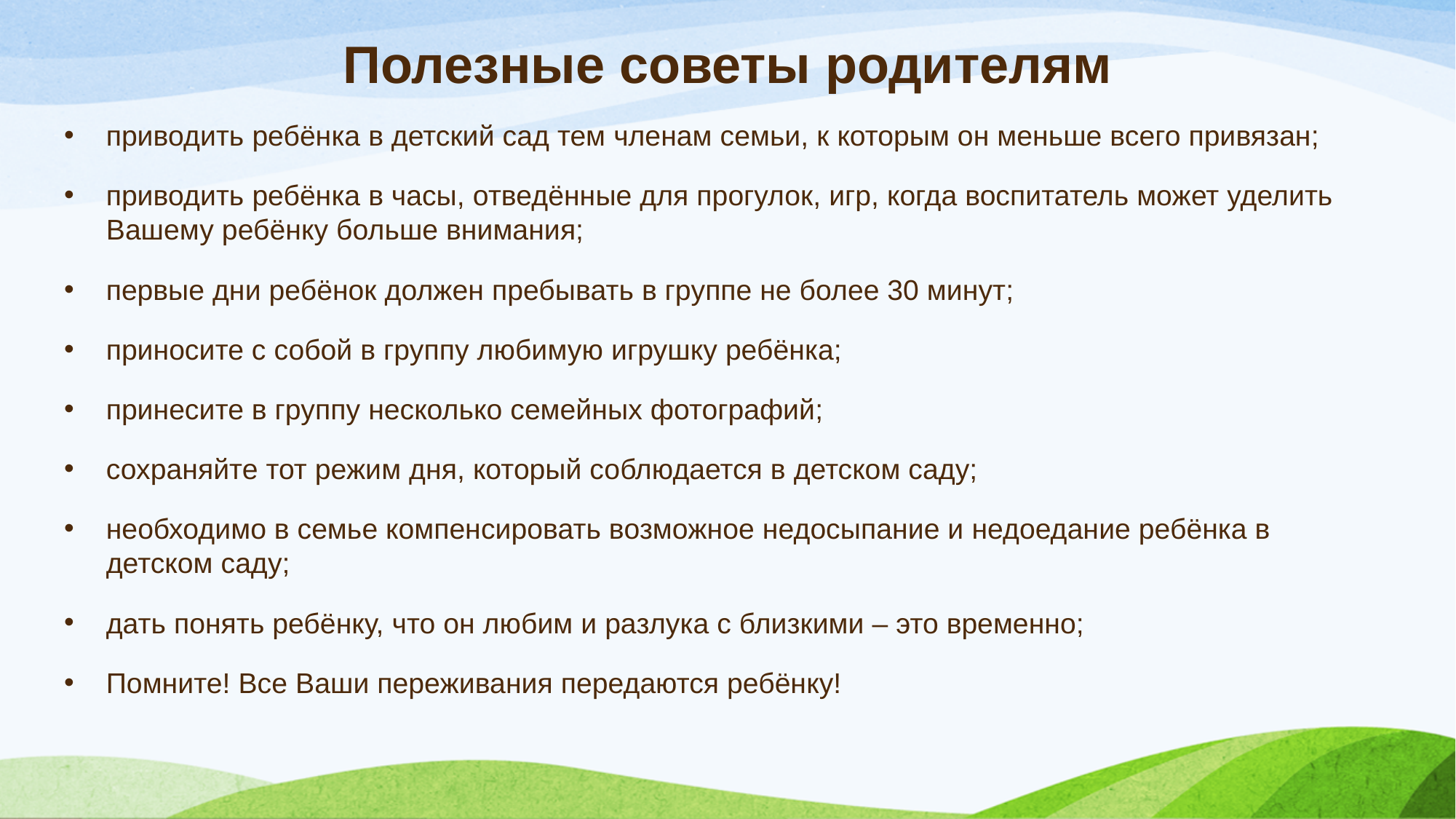

# Полезные советы родителям
приводить ребёнка в детский сад тем членам семьи, к которым он меньше всего привязан;
приводить ребёнка в часы, отведённые для прогулок, игр, когда воспитатель может уделить Вашему ребёнку больше внимания;
первые дни ребёнок должен пребывать в группе не более 30 минут;
приносите с собой в группу любимую игрушку ребёнка;
принесите в группу несколько семейных фотографий;
сохраняйте тот режим дня, который соблюдается в детском саду;
необходимо в семье компенсировать возможное недосыпание и недоедание ребёнка в детском саду;
дать понять ребёнку, что он любим и разлука с близкими – это временно;
Помните! Все Ваши переживания передаются ребёнку!